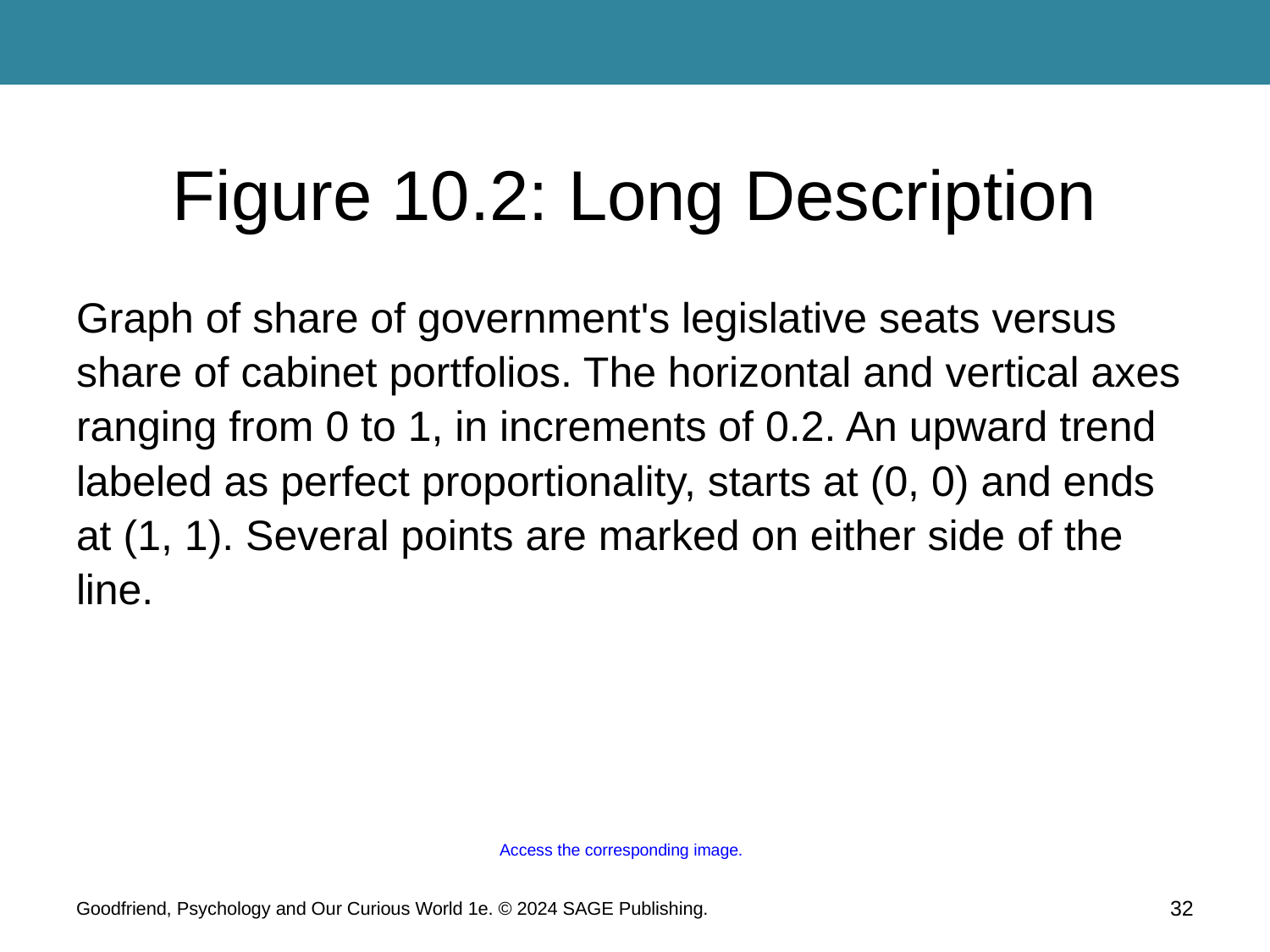

# Figure 10.2: Long Description
Graph of share of government's legislative seats versus share of cabinet portfolios. The horizontal and vertical axes ranging from 0 to 1, in increments of 0.2. An upward trend labeled as perfect proportionality, starts at (0, 0) and ends at (1, 1). Several points are marked on either side of the line.
Access the corresponding image.
32
Goodfriend, Psychology and Our Curious World 1e. © 2024 SAGE Publishing.